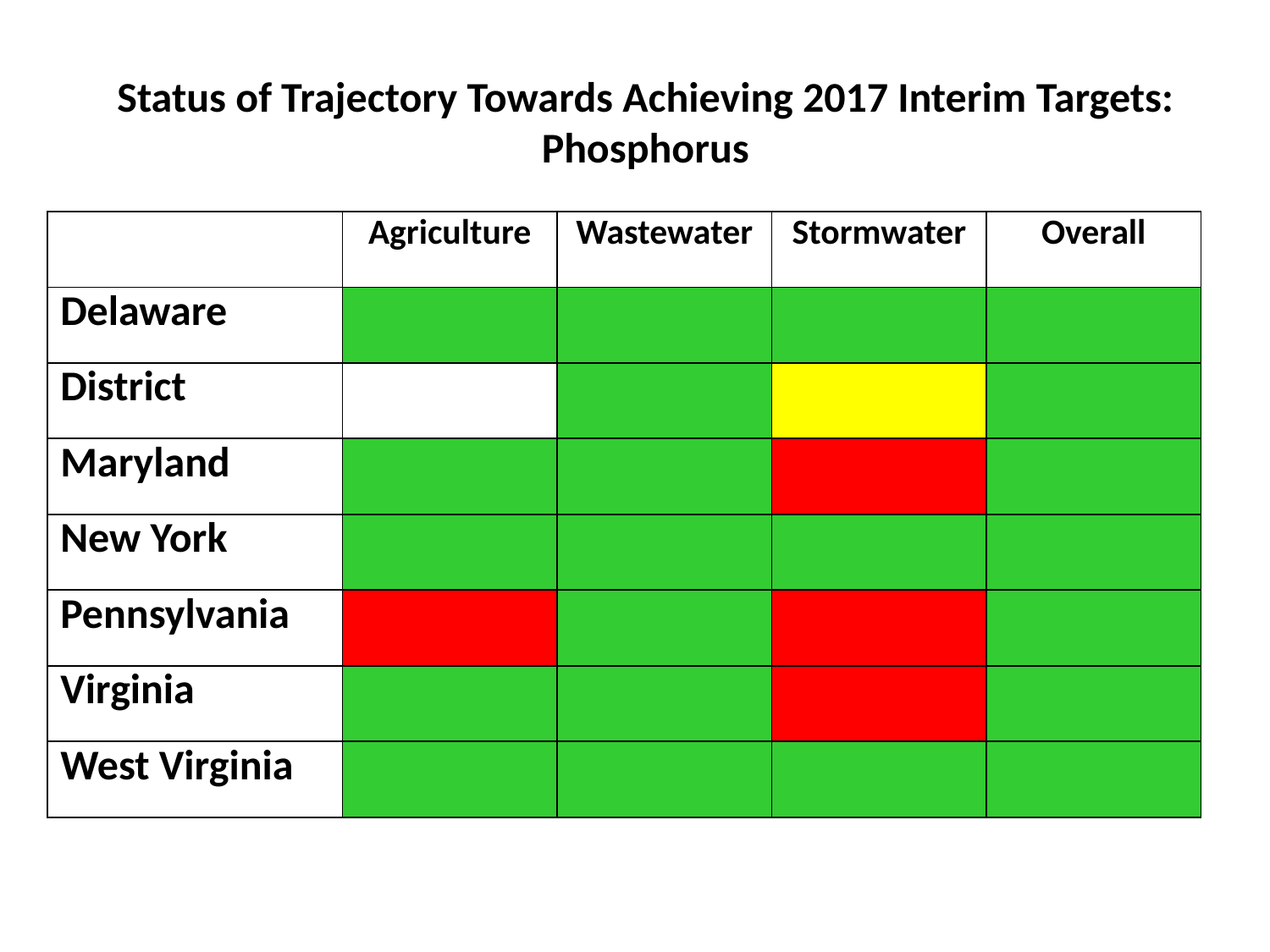

Status of Trajectory Towards Achieving 2017 Interim Targets: Phosphorus
|  | Agriculture | Wastewater | Stormwater | Overall |
| --- | --- | --- | --- | --- |
| Delaware |  |  |  |  |
| District |  |  |  |  |
| Maryland |  |  |  |  |
| New York |  |  |  |  |
| Pennsylvania |  |  |  |  |
| Virginia |  |  |  |  |
| West Virginia |  |  |  |  |